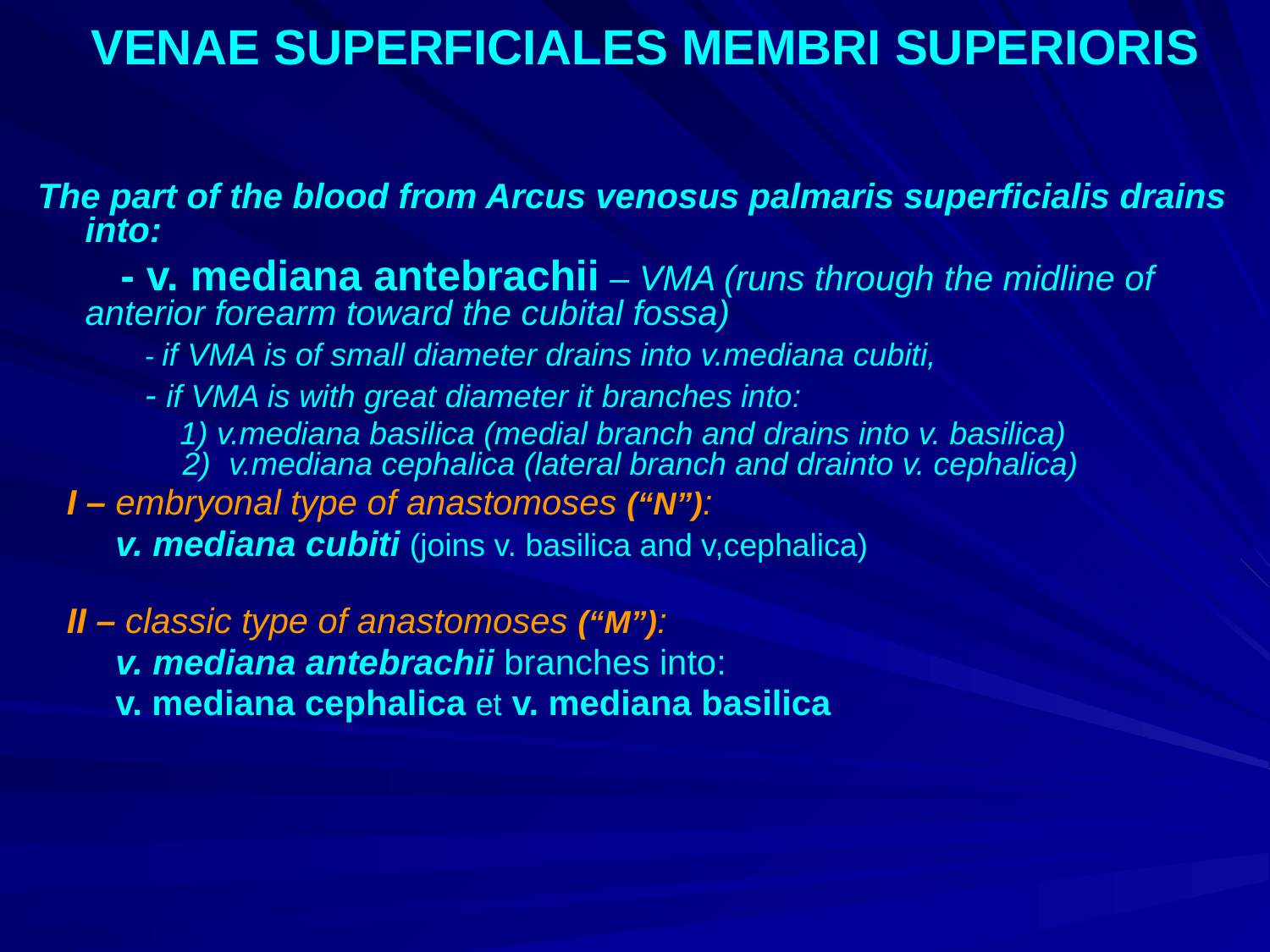

# VENAE SUPERFICIALES MEMBRI SUPERIORIS

The part of the blood from Arcus venosus palmaris superficialis drains into:
       - v. mediana antebrachii – VMA (runs through the midline of anterior forearm toward the cubital fossa)
           - if VMA is of small diameter drains into v.mediana cubiti,
           - if VMA is with great diameter it branches into:
                1) v.mediana basilica (medial branch and drains into v. basilica)
           2)  v.mediana cephalica (lateral branch and drainto v. cephalica)
   I – embryonal type of anastomoses (“N”):
        v. mediana cubiti (joins v. basilica and v,cephalica)

   II – classic type of anastomoses (“M”):
        v. mediana antebrachii branches into:
        v. mediana cephalica et v. mediana basilica